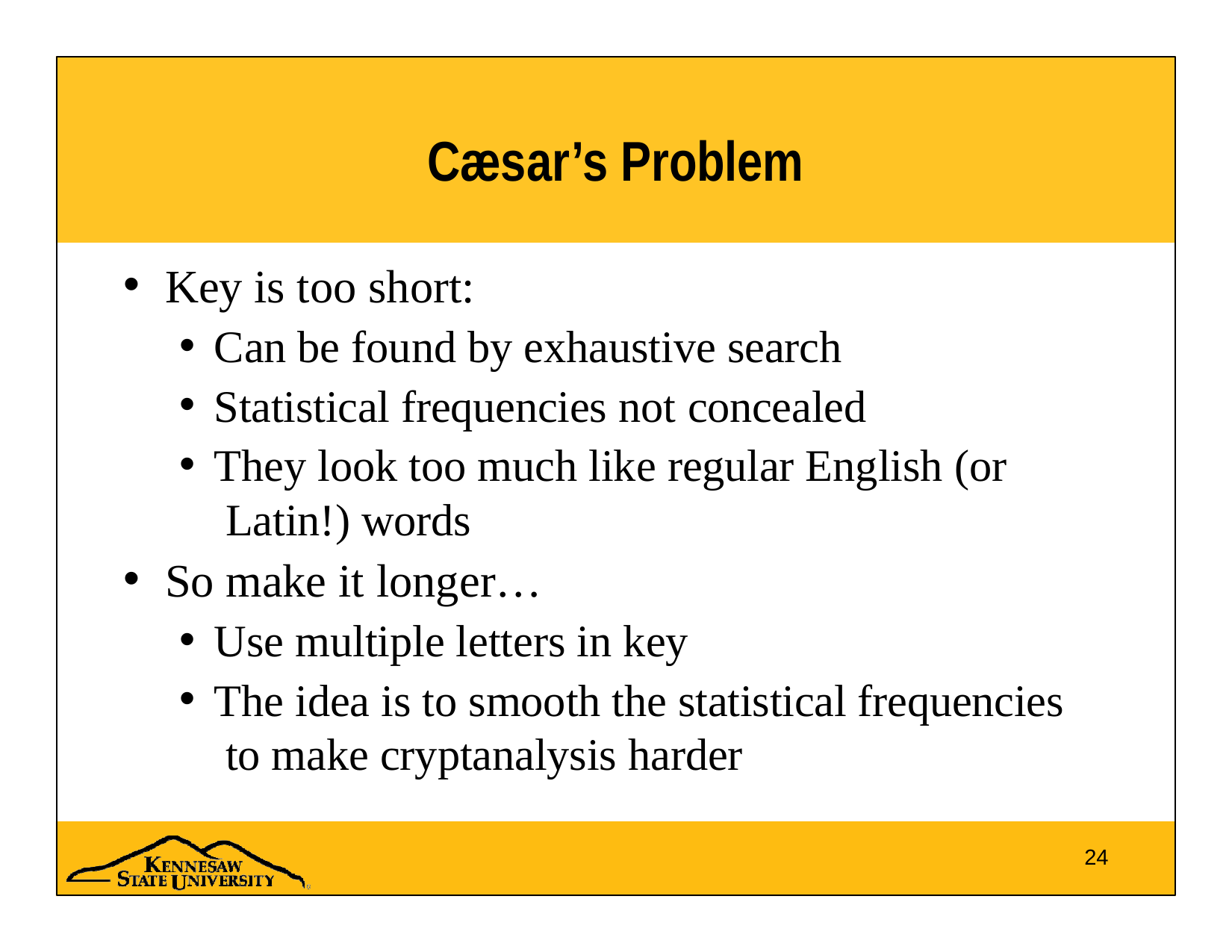

# Cæsar’s Problem
Key is too short:
Can be found by exhaustive search
Statistical frequencies not concealed
They look too much like regular English (or  Latin!) words
So make it longer…
Use multiple letters in key
The idea is to smooth the statistical frequencies  to make cryptanalysis harder

24